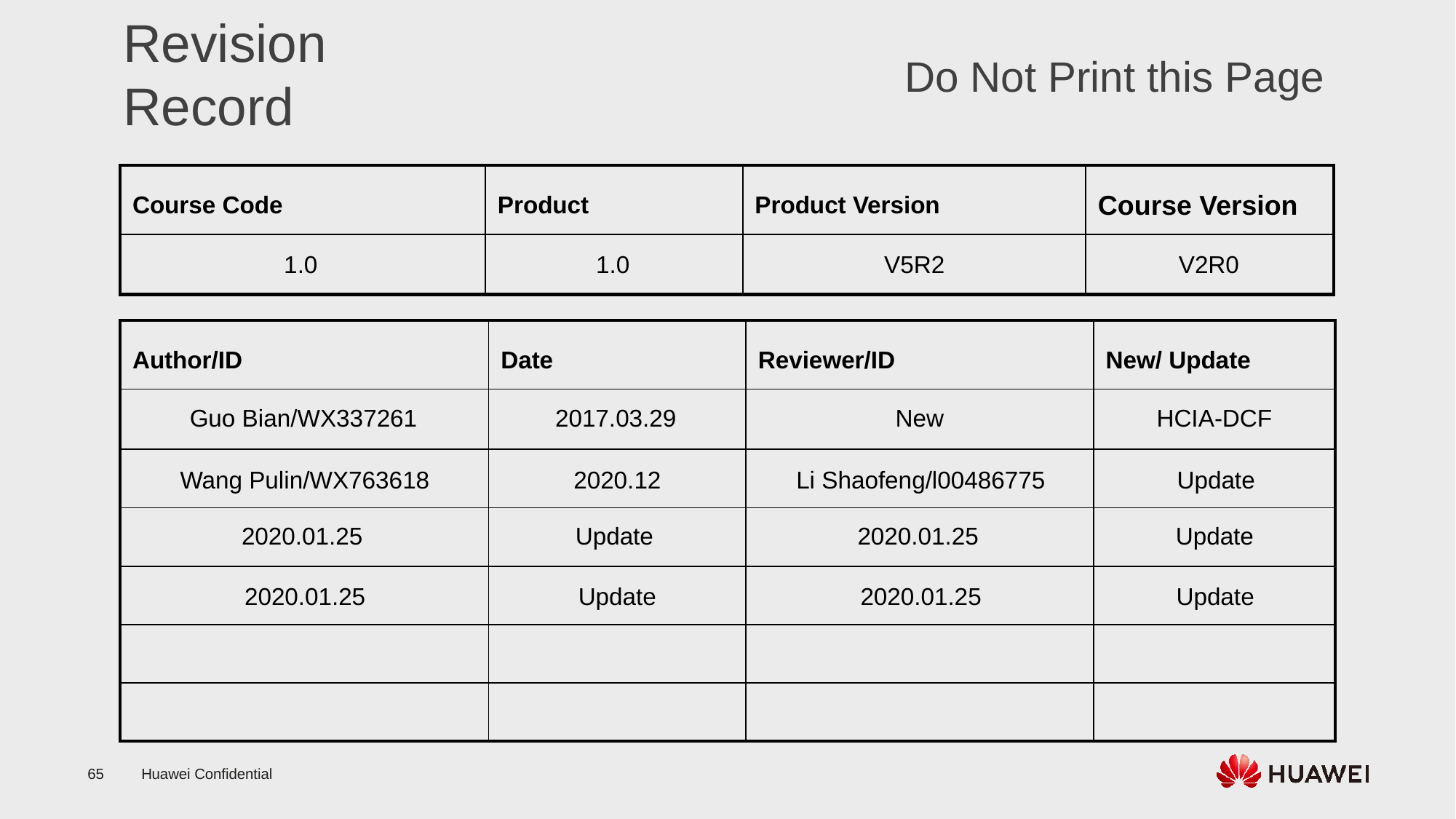

1.0
1.0
V5R2
V2R0
Guo Bian/WX337261
2017.03.29
New
HCIA-DCF
Wang Pulin/WX763618
2020.12
Li Shaofeng/l00486775
Update
2020.01.25
Update
2020.01.25
Update
2020.01.25
Update
2020.01.25
Update